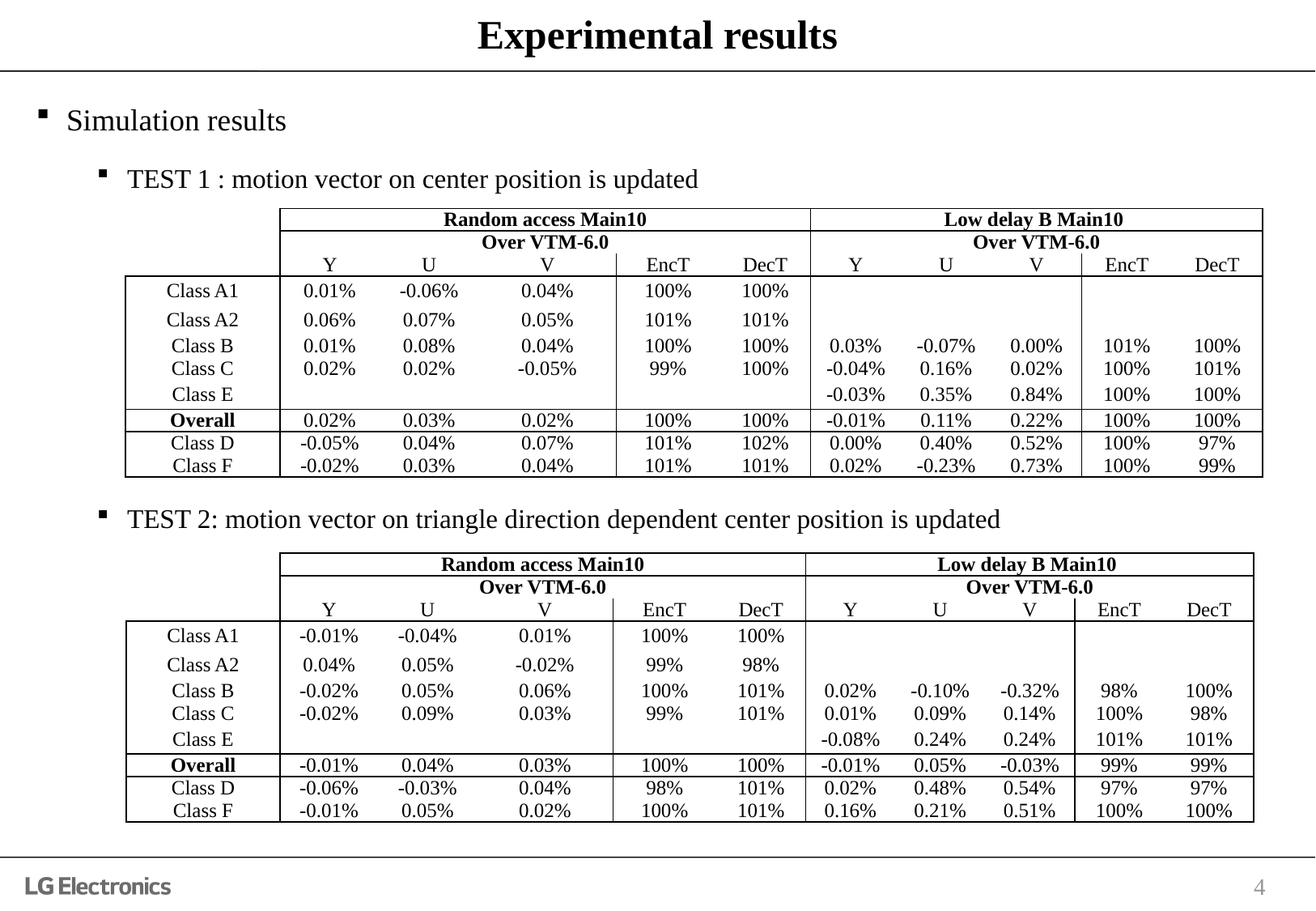

# Experimental results
Simulation results
TEST 1 : motion vector on center position is updated

TEST 2: motion vector on triangle direction dependent center position is updated

|  | Random access Main10 |  |  |  |  | Low delay B Main10 |  |  |  |  |
| --- | --- | --- | --- | --- | --- | --- | --- | --- | --- | --- |
|  | Over VTM-6.0 |  |  |  |  | Over VTM-6.0 |  |  |  |  |
|  | Y | U | V | EncT | DecT | Y | U | V | EncT | DecT |
| Class A1 | 0.01% | -0.06% | 0.04% | 100% | 100% |  |  |  |  |  |
| Class A2 | 0.06% | 0.07% | 0.05% | 101% | 101% |  |  |  |  |  |
| Class B | 0.01% | 0.08% | 0.04% | 100% | 100% | 0.03% | -0.07% | 0.00% | 101% | 100% |
| Class C | 0.02% | 0.02% | -0.05% | 99% | 100% | -0.04% | 0.16% | 0.02% | 100% | 101% |
| Class E |  |  |  |  |  | -0.03% | 0.35% | 0.84% | 100% | 100% |
| Overall | 0.02% | 0.03% | 0.02% | 100% | 100% | -0.01% | 0.11% | 0.22% | 100% | 100% |
| Class D | -0.05% | 0.04% | 0.07% | 101% | 102% | 0.00% | 0.40% | 0.52% | 100% | 97% |
| Class F | -0.02% | 0.03% | 0.04% | 101% | 101% | 0.02% | -0.23% | 0.73% | 100% | 99% |
|  | Random access Main10 |  |  |  |  | Low delay B Main10 |  |  |  |  |
| --- | --- | --- | --- | --- | --- | --- | --- | --- | --- | --- |
|  | Over VTM-6.0 |  |  |  |  | Over VTM-6.0 |  |  |  |  |
|  | Y | U | V | EncT | DecT | Y | U | V | EncT | DecT |
| Class A1 | -0.01% | -0.04% | 0.01% | 100% | 100% |  |  |  |  |  |
| Class A2 | 0.04% | 0.05% | -0.02% | 99% | 98% |  |  |  |  |  |
| Class B | -0.02% | 0.05% | 0.06% | 100% | 101% | 0.02% | -0.10% | -0.32% | 98% | 100% |
| Class C | -0.02% | 0.09% | 0.03% | 99% | 101% | 0.01% | 0.09% | 0.14% | 100% | 98% |
| Class E |  |  |  |  |  | -0.08% | 0.24% | 0.24% | 101% | 101% |
| Overall | -0.01% | 0.04% | 0.03% | 100% | 100% | -0.01% | 0.05% | -0.03% | 99% | 99% |
| Class D | -0.06% | -0.03% | 0.04% | 98% | 101% | 0.02% | 0.48% | 0.54% | 97% | 97% |
| Class F | -0.01% | 0.05% | 0.02% | 100% | 101% | 0.16% | 0.21% | 0.51% | 100% | 100% |
4